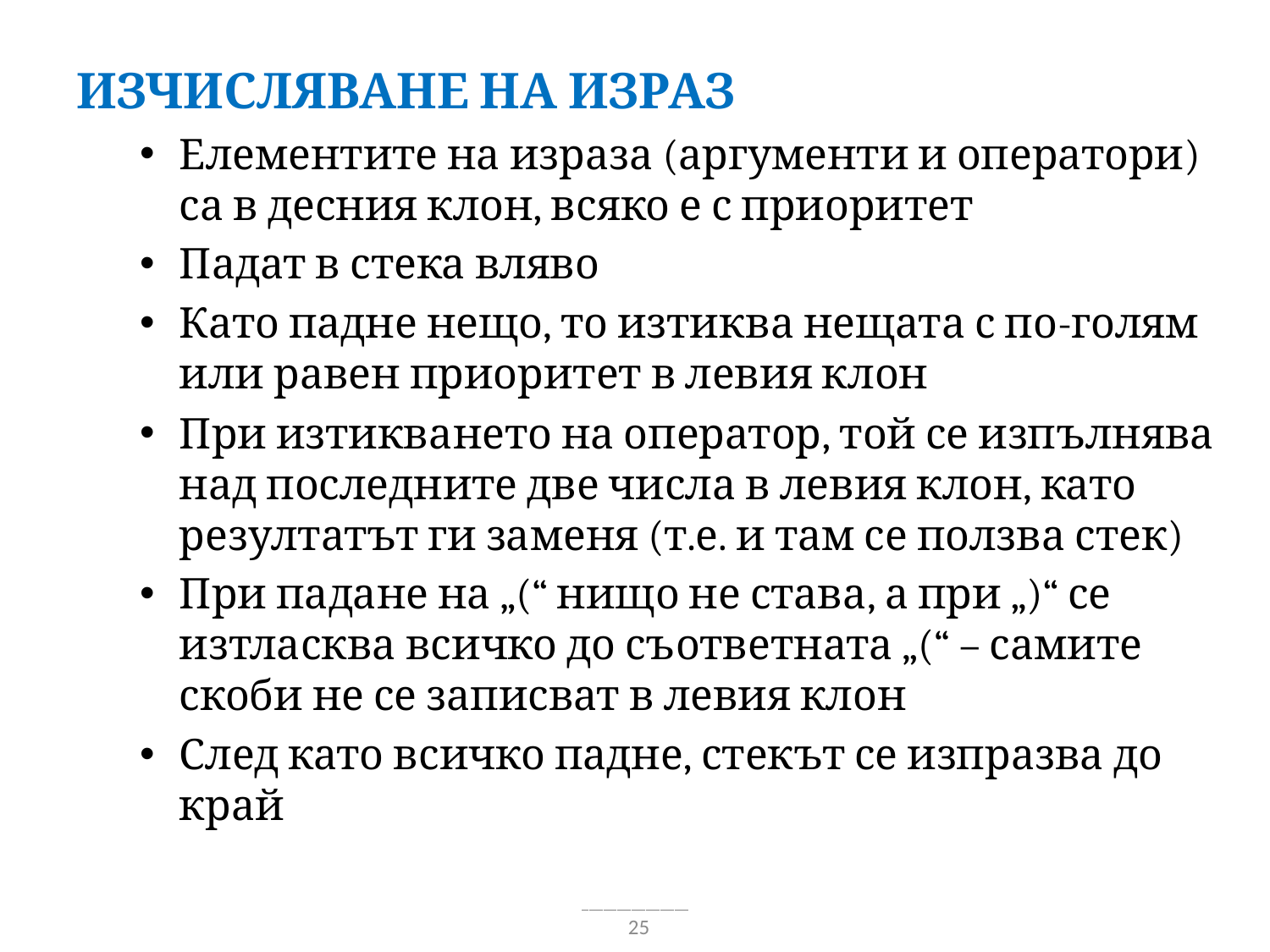

Изчисляване на израз
Елементите на израза (аргументи и оператори) са в десния клон, всяко е с приоритет
Падат в стека вляво
Като падне нещо, то изтиква нещата с по-голям или равен приоритет в левия клон
При изтикването на оператор, той се изпълнява над последните две числа в левия клон, като резултатът ги заменя (т.е. и там се ползва стек)
При падане на „(“ нищо не става, а при „)“ се изтласква всичко до съответната „(“ – самите скоби не се записват в левия клон
След като всичко падне, стекът се изпразва до край
25